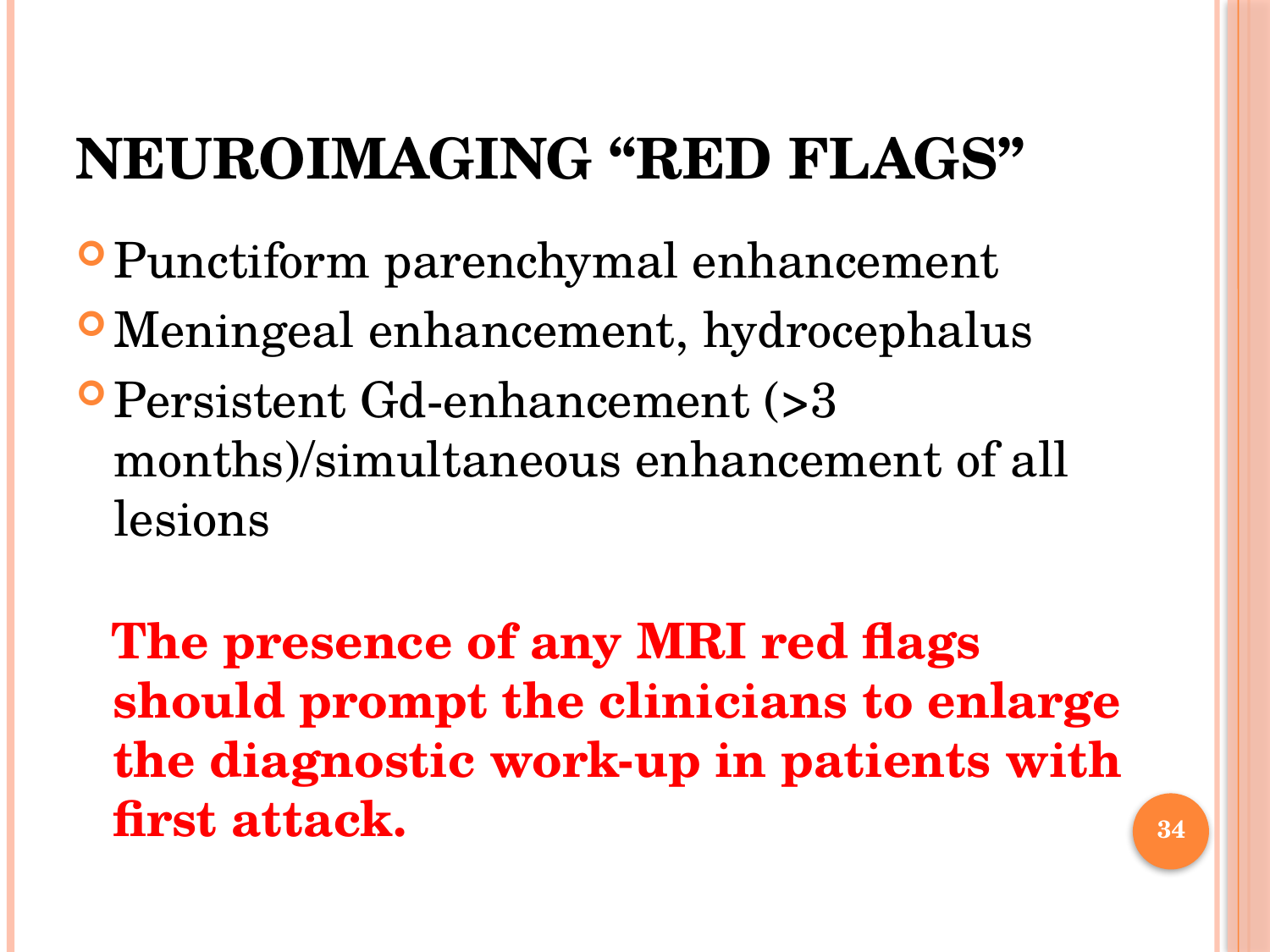

# Neuroimaging “Red Flags”
Punctiform parenchymal enhancement
Meningeal enhancement, hydrocephalus
Persistent Gd-enhancement (>3 months)/simultaneous enhancement of all lesions

   The presence of any MRI red flags should prompt the clinicians to enlarge the diagnostic work-up in patients with first attack.

34